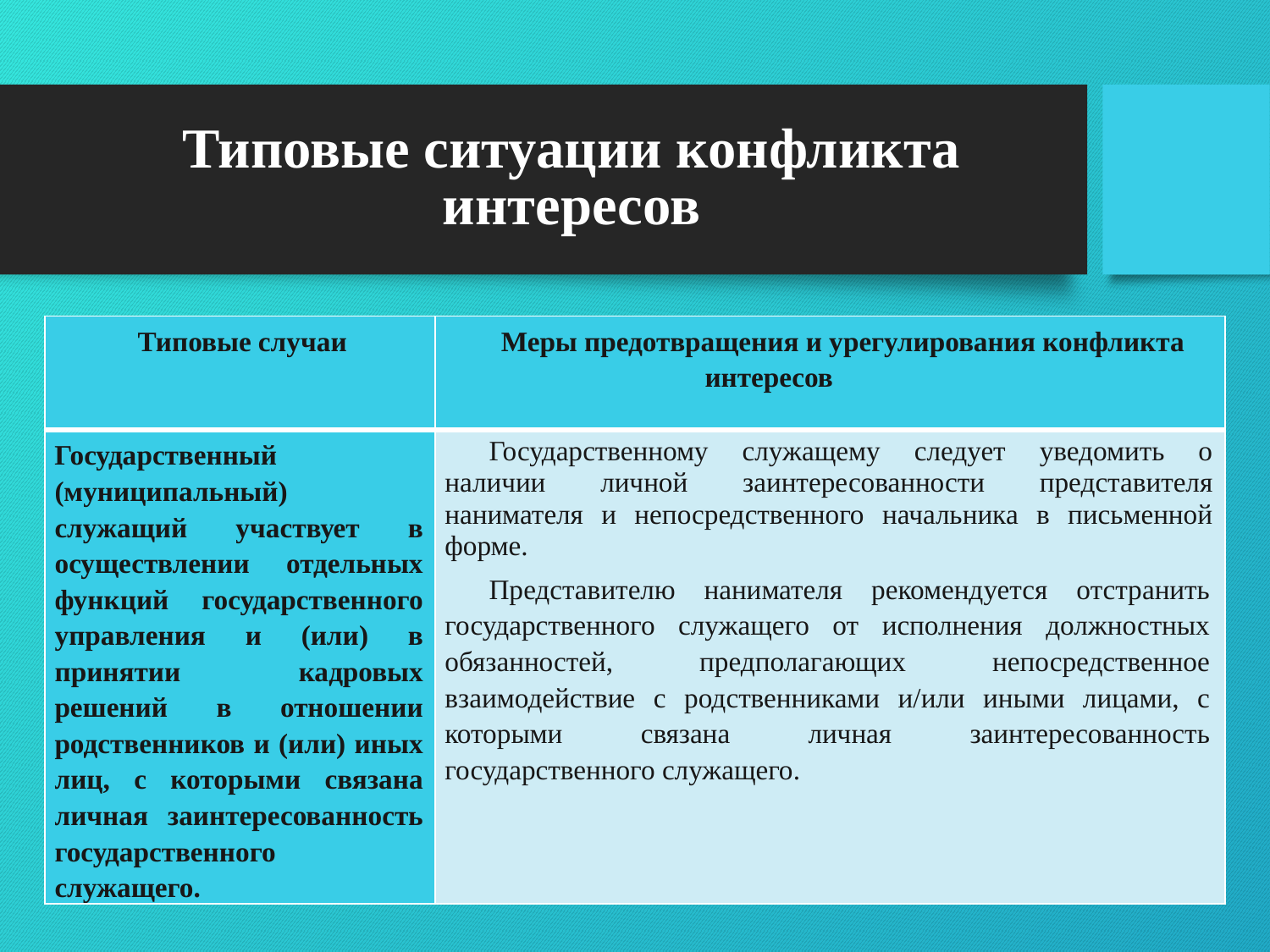

# Типовые ситуации конфликта интересов
| Типовые случаи | Меры предотвращения и урегулирования конфликта интересов |
| --- | --- |
| Государственный (муниципальный) служащий участвует в осуществлении отдельных функций государственного управления и (или) в принятии кадровых решений в отношении родственников и (или) иных лиц, с которыми связана личная заинтересованность государственного служащего. | Государственному служащему следует уведомить о наличии личной заинтересованности представителя нанимателя и непосредственного начальника в письменной форме. Представителю нанимателя рекомендуется отстранить государственного служащего от исполнения должностных обязанностей, предполагающих непосредственное взаимодействие с родственниками и/или иными лицами, с которыми связана личная заинтересованность государственного служащего. |